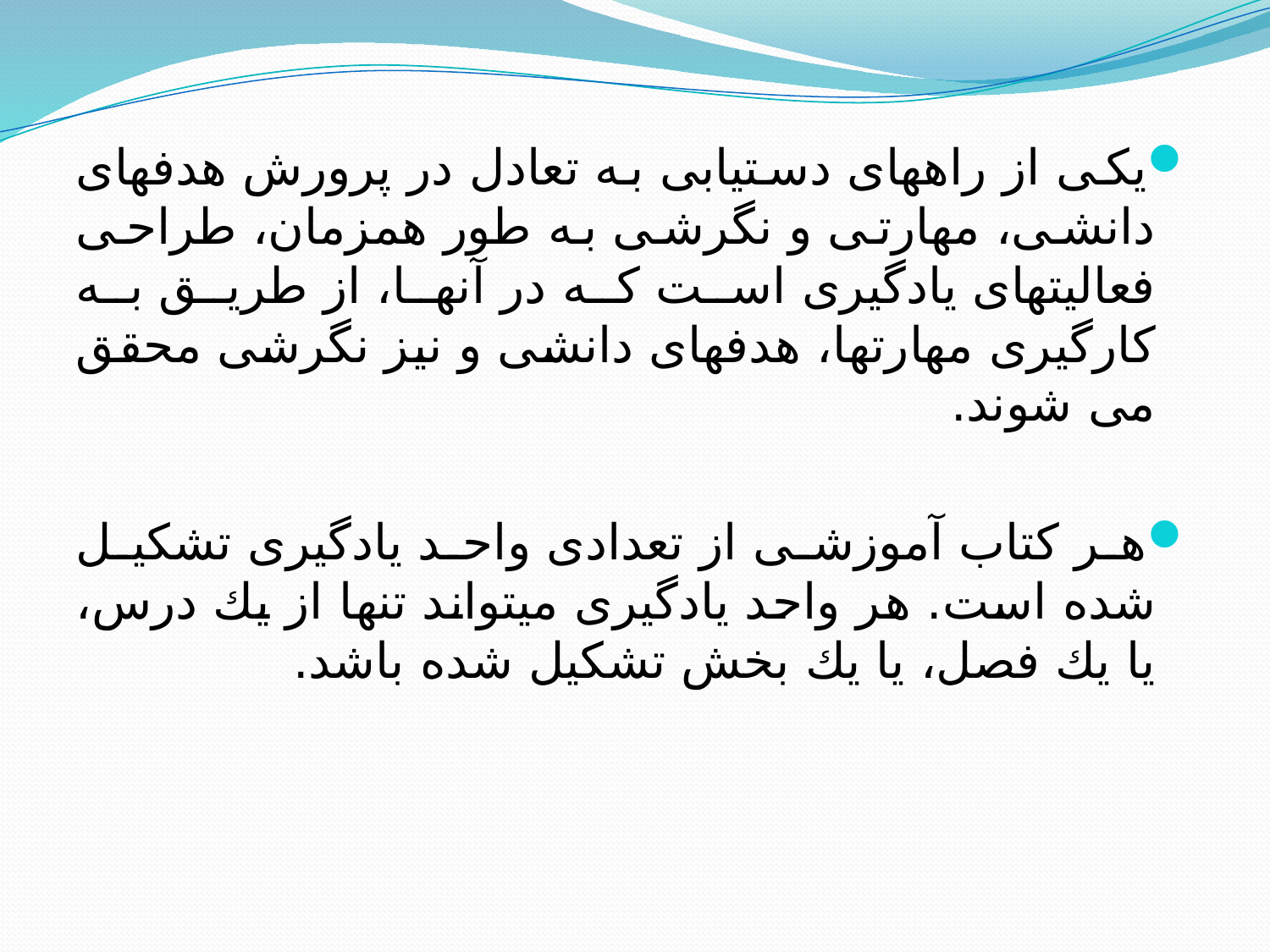

یکی از راههای دستیابی به تعادل در پرورش هدفهای دانشی، مهارتی و نگرشی به طور همزمان، طراحی فعالیتهای یادگیری است كه در آنها، از طریق به كارگیری مهارتها، هدفهای دانشی و نیز نگرشی محقق می شوند.

هر كتاب آموزشی از تعدادی واحد یادگیری تشکیل شده است. هر واحد یادگیری میتواند تنها از یك درس، یا یك فصل، یا یك بخش تشکیل شده باشد.